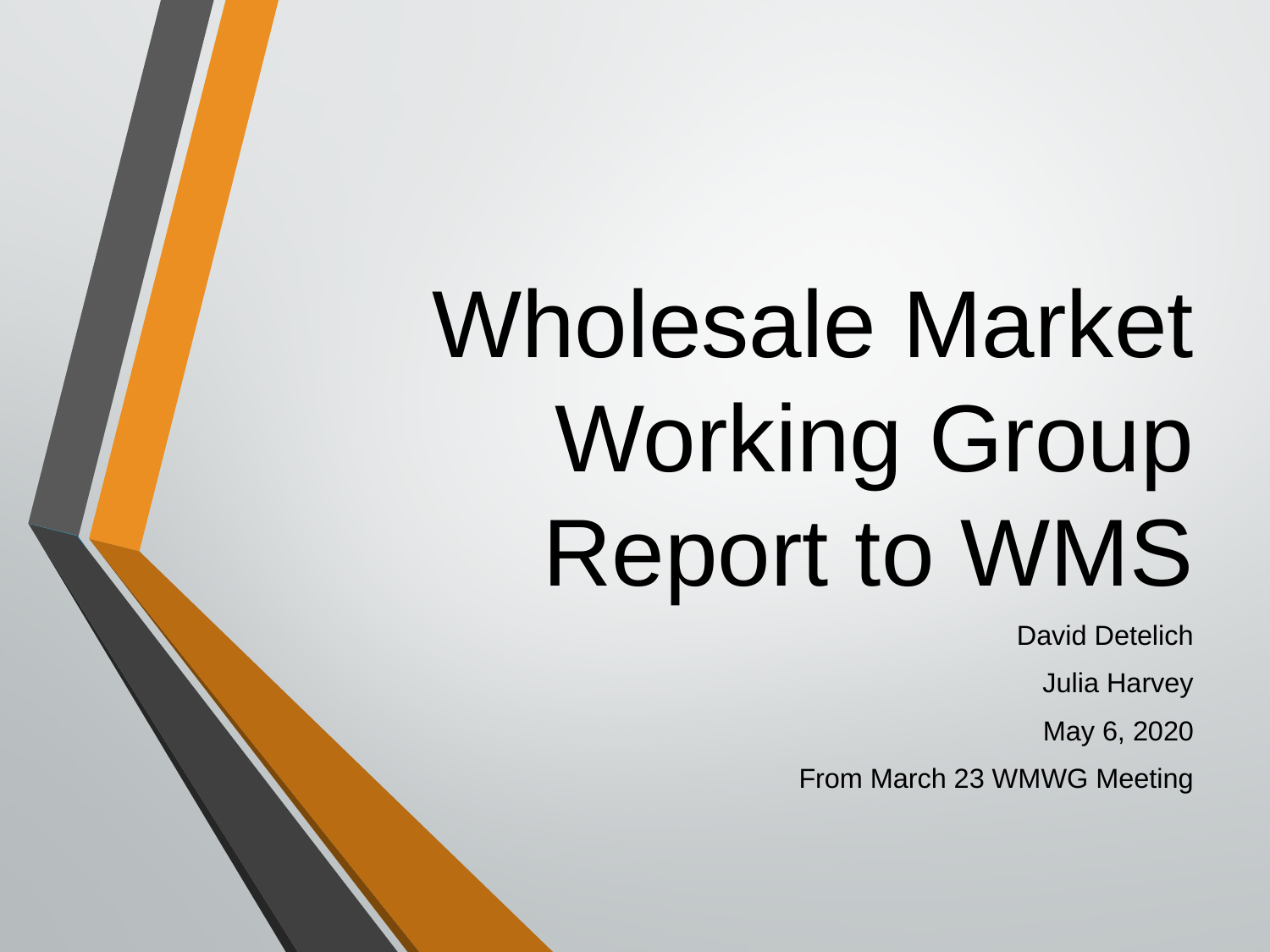

# Wholesale Market Working Group Report to WMS
David Detelich
Julia Harvey
May 6, 2020
From March 23 WMWG Meeting